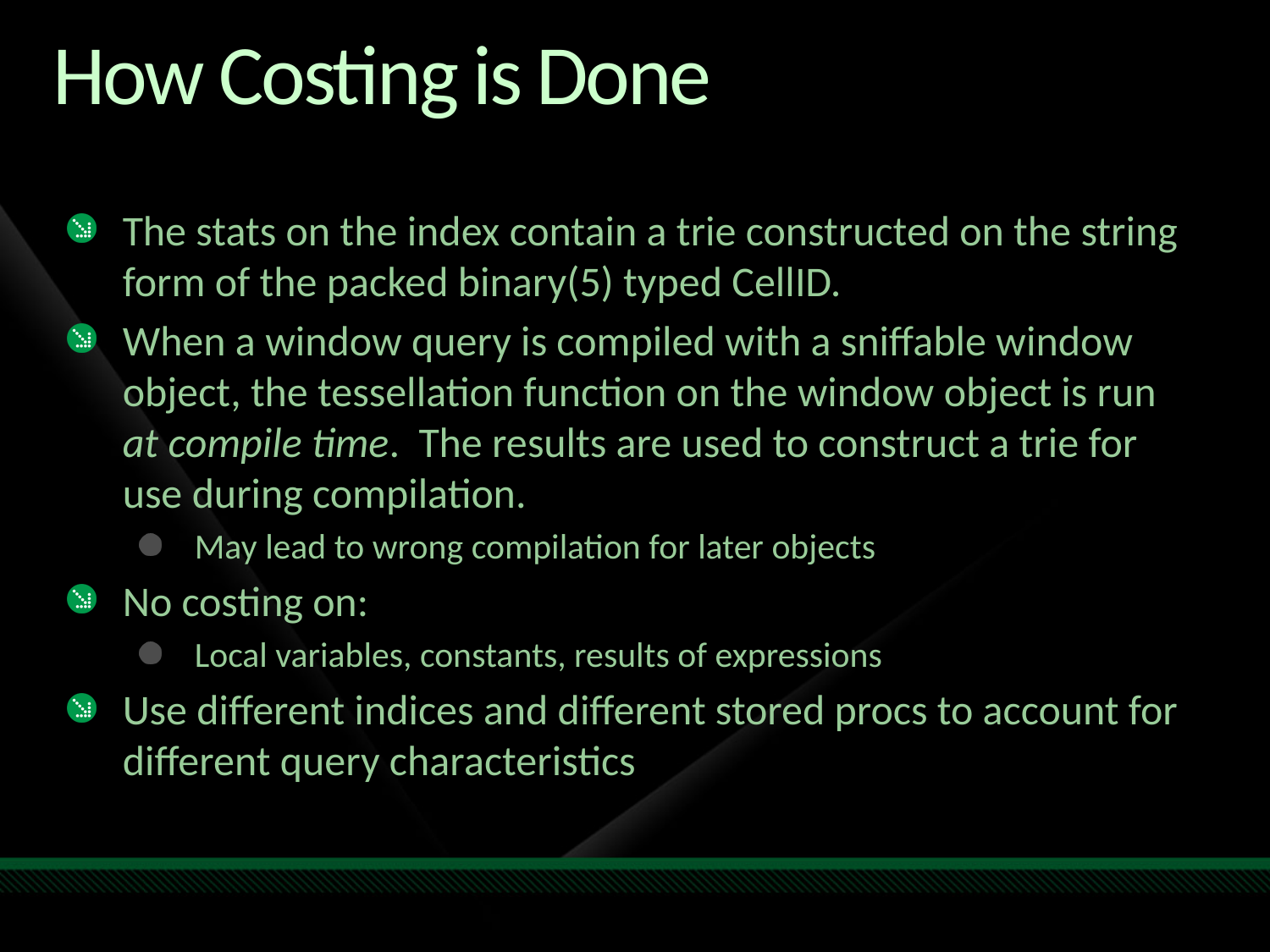

# How Costing is Done
The stats on the index contain a trie constructed on the string form of the packed binary(5) typed CellID.
When a window query is compiled with a sniffable window object, the tessellation function on the window object is run at compile time.  The results are used to construct a trie for use during compilation.
May lead to wrong compilation for later objects
No costing on:
Local variables, constants, results of expressions
Use different indices and different stored procs to account for different query characteristics